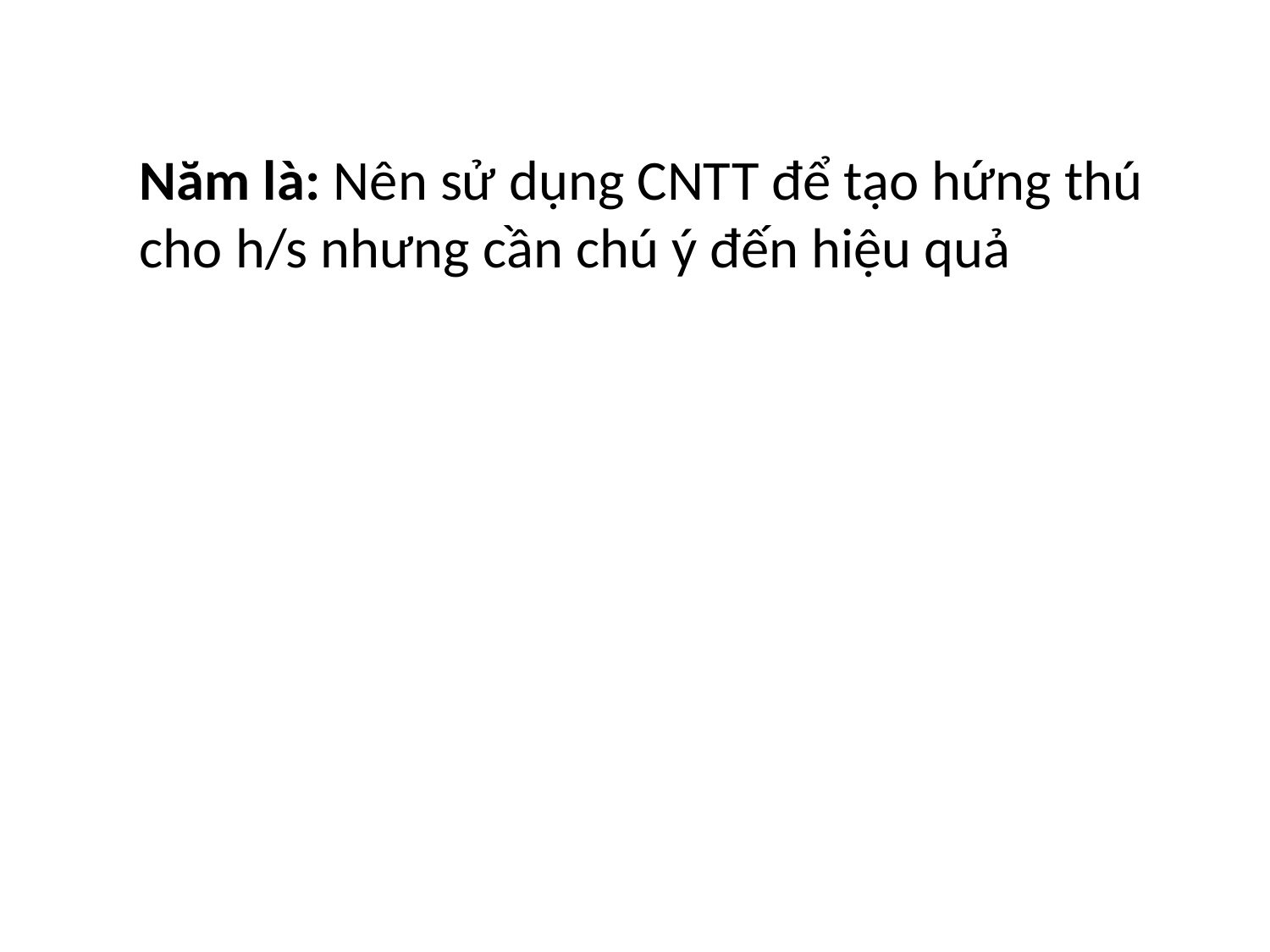

Năm là: Nên sử dụng CNTT để tạo hứng thú cho h/s nhưng cần chú ý đến hiệu quả